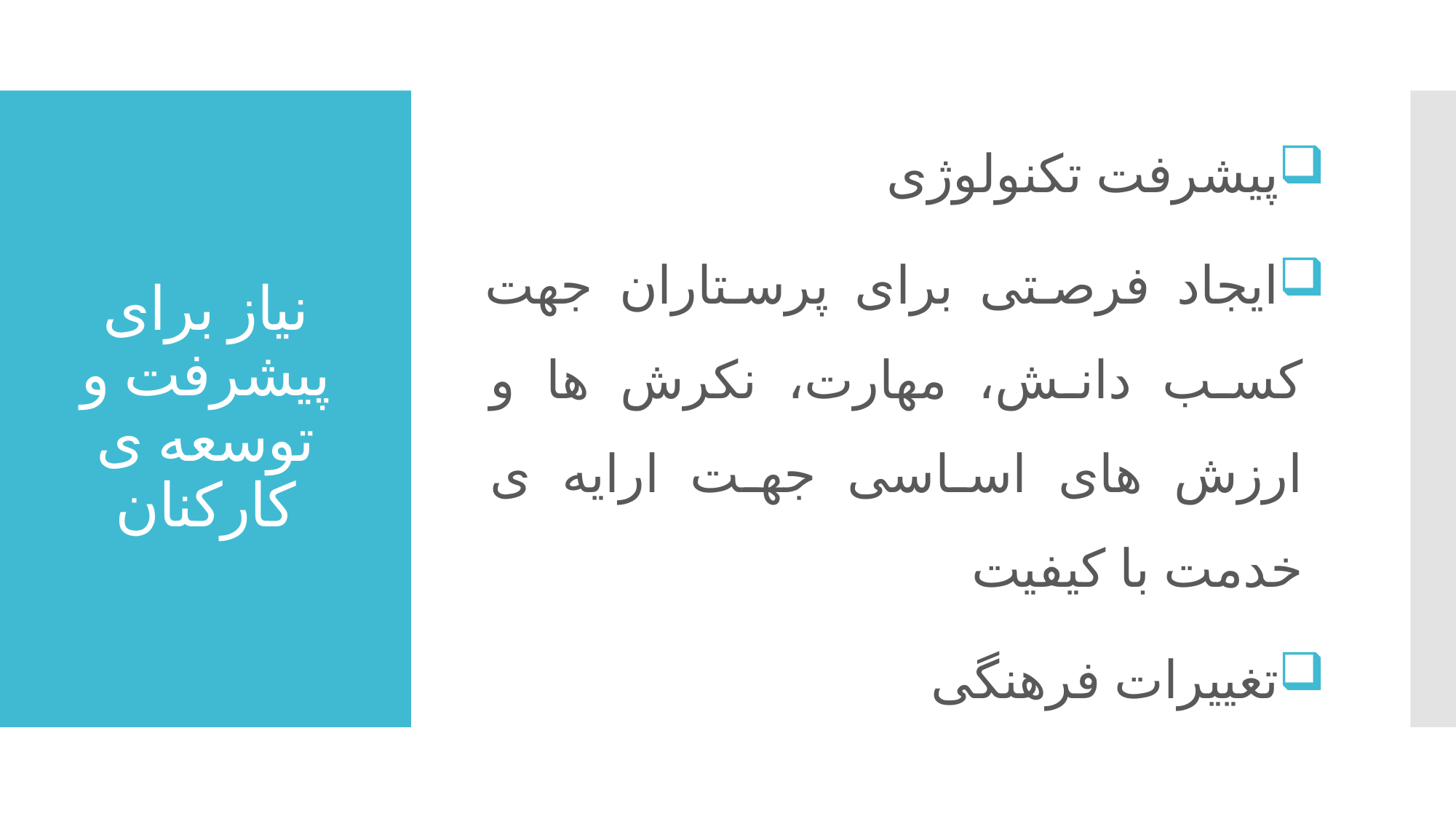

پیشرفت تکنولوژی
ایجاد فرصتی برای پرستاران جهت کسب دانش، مهارت، نکرش ها و ارزش های اساسی جهت ارایه ی خدمت با کیفیت
تغییرات فرهنگی
# نیاز برای پیشرفت و توسعه ی کارکنان